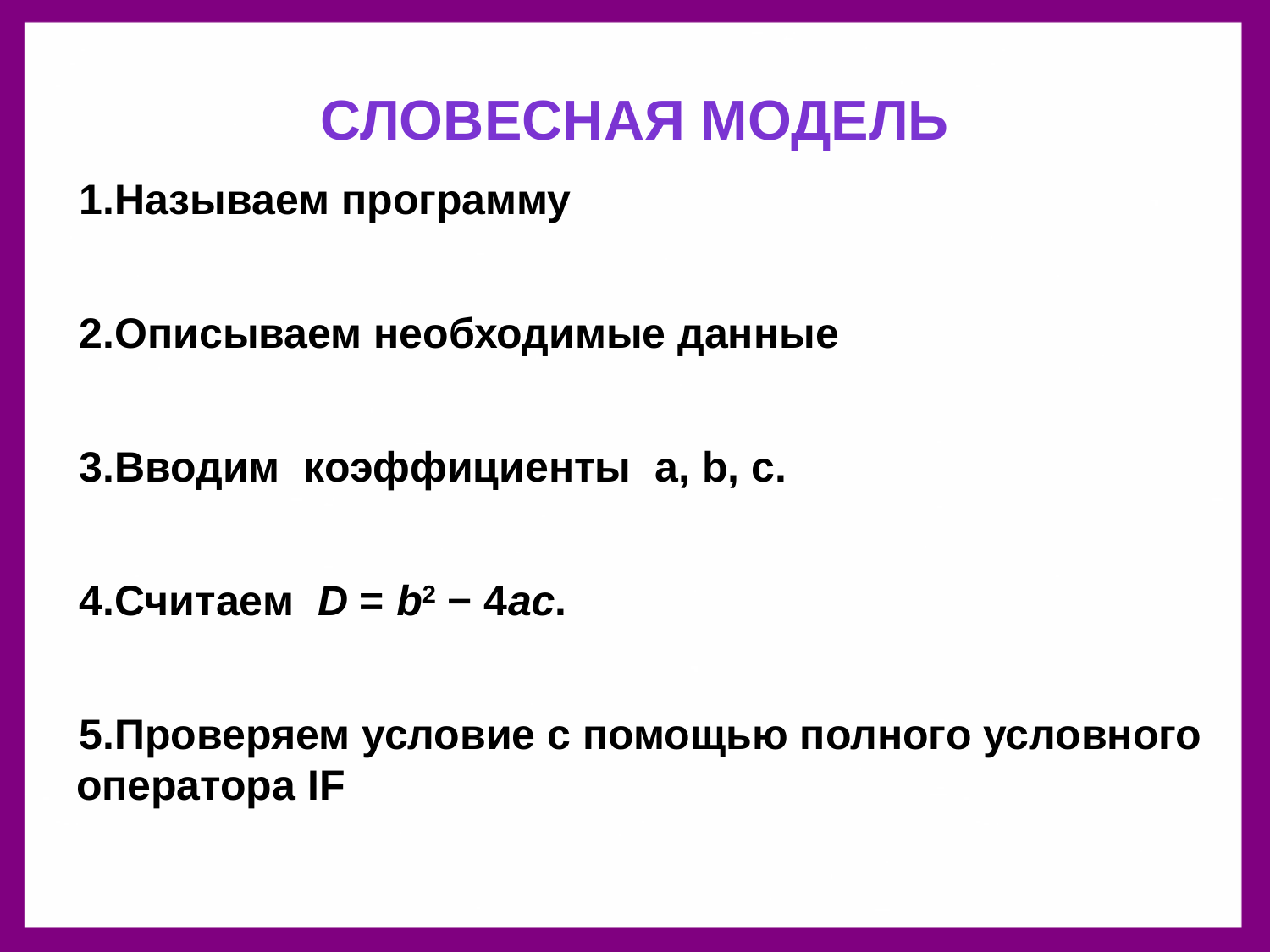

# Словесная модель
Называем программу

Описываем необходимые данные

Вводим  коэффициенты  a, b, c.

Считаем  D = b2 − 4ac.

Проверяем условие с помощью полного условного оператора IF